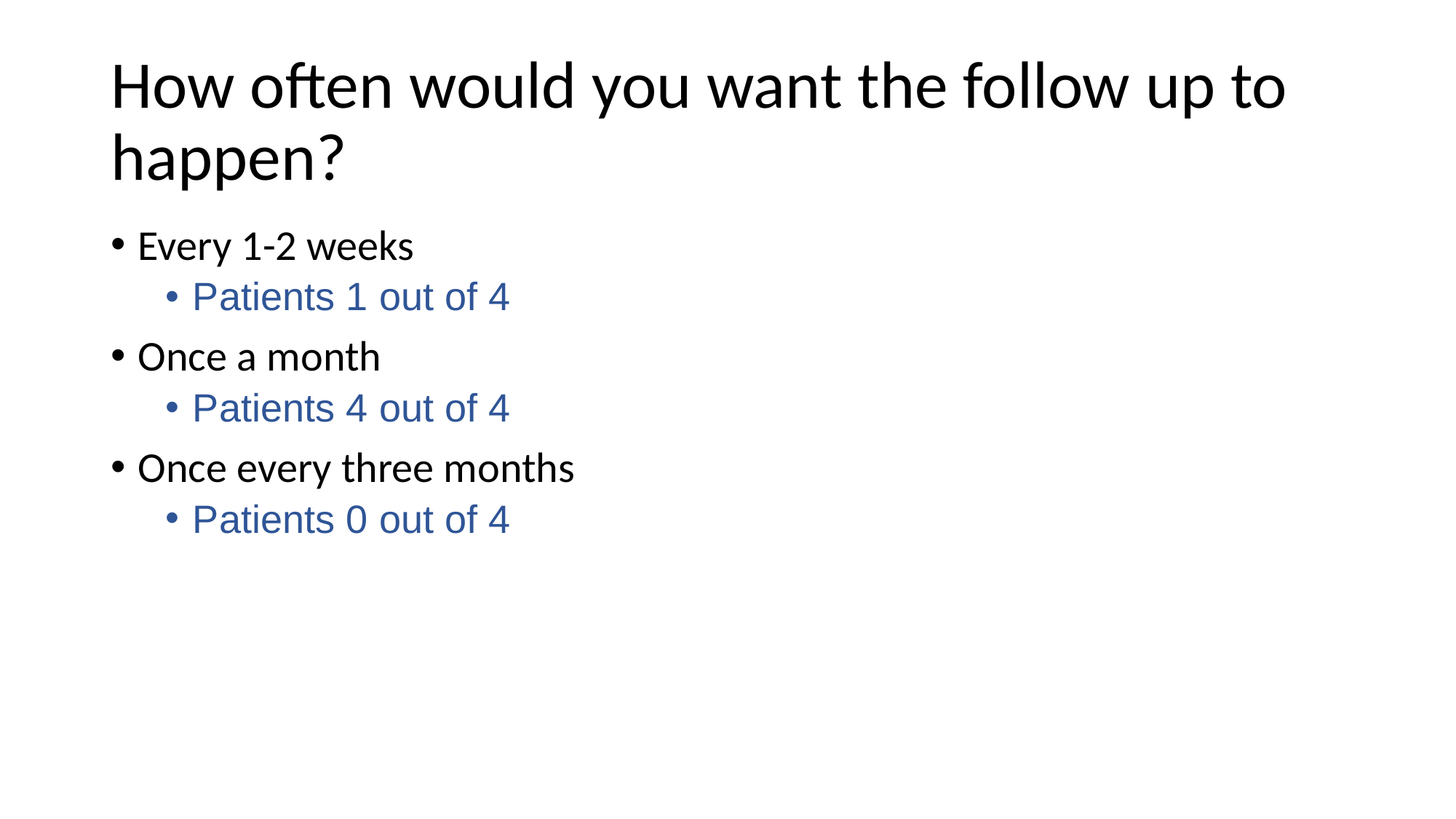

# How often would you want the follow up to happen?
Every 1-2 weeks
Patients 1 out of 4
Once a month
Patients 4 out of 4
Once every three months
Patients 0 out of 4